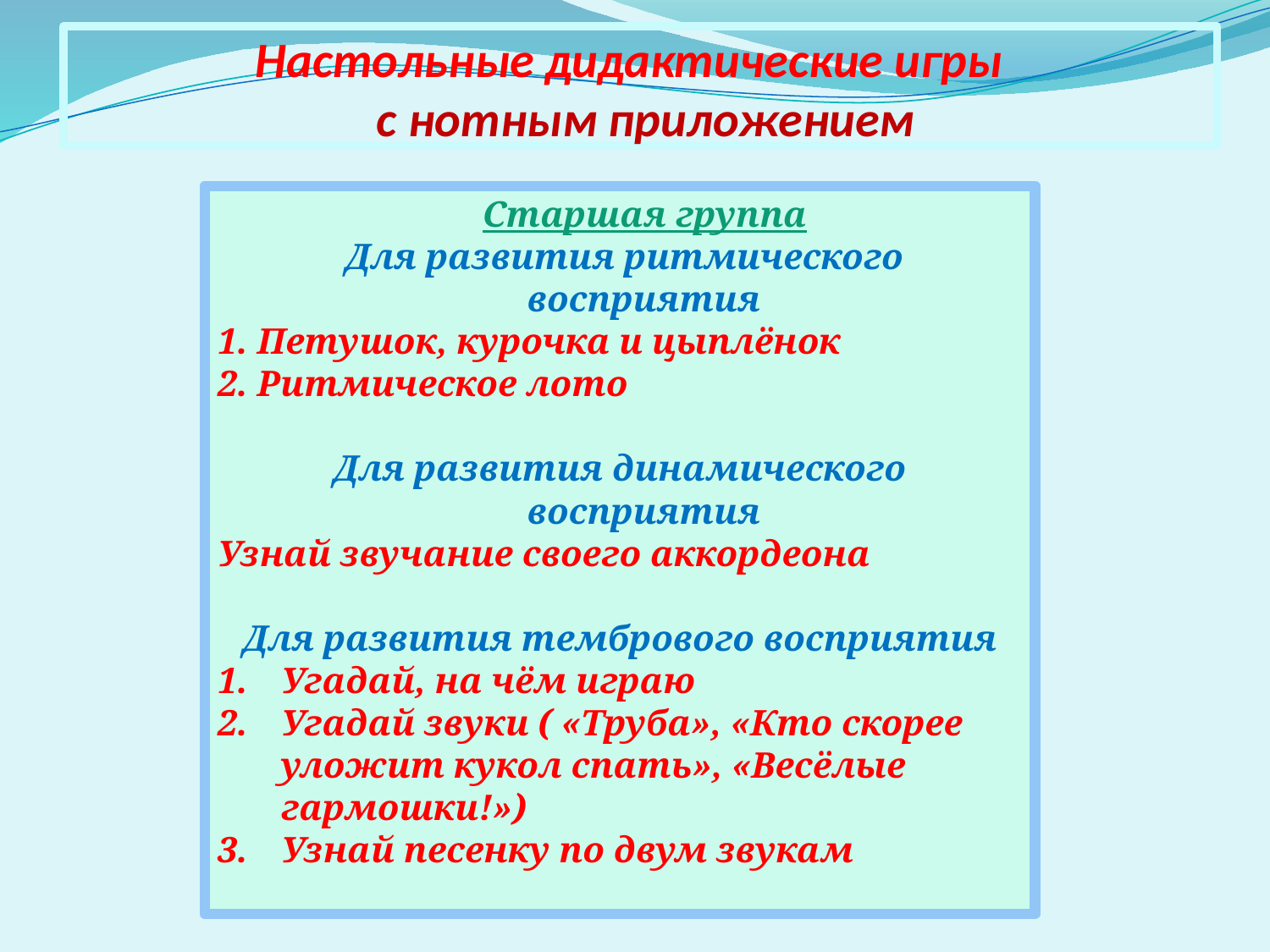

# Настольные дидактические игры с нотным приложением
      Старшая группа
 Для развития ритмического восприятия
1. Петушок, курочка и цыплёнок
2. Ритмическое лото

Для развития динамического восприятия
Узнай звучание своего аккордеона

Для развития тембрового восприятия
Угадай, на чём играю
Угадай звуки ( «Труба», «Кто скорее уложит кукол спать», «Весёлые гармошки!»)
Узнай песенку по двум звукам